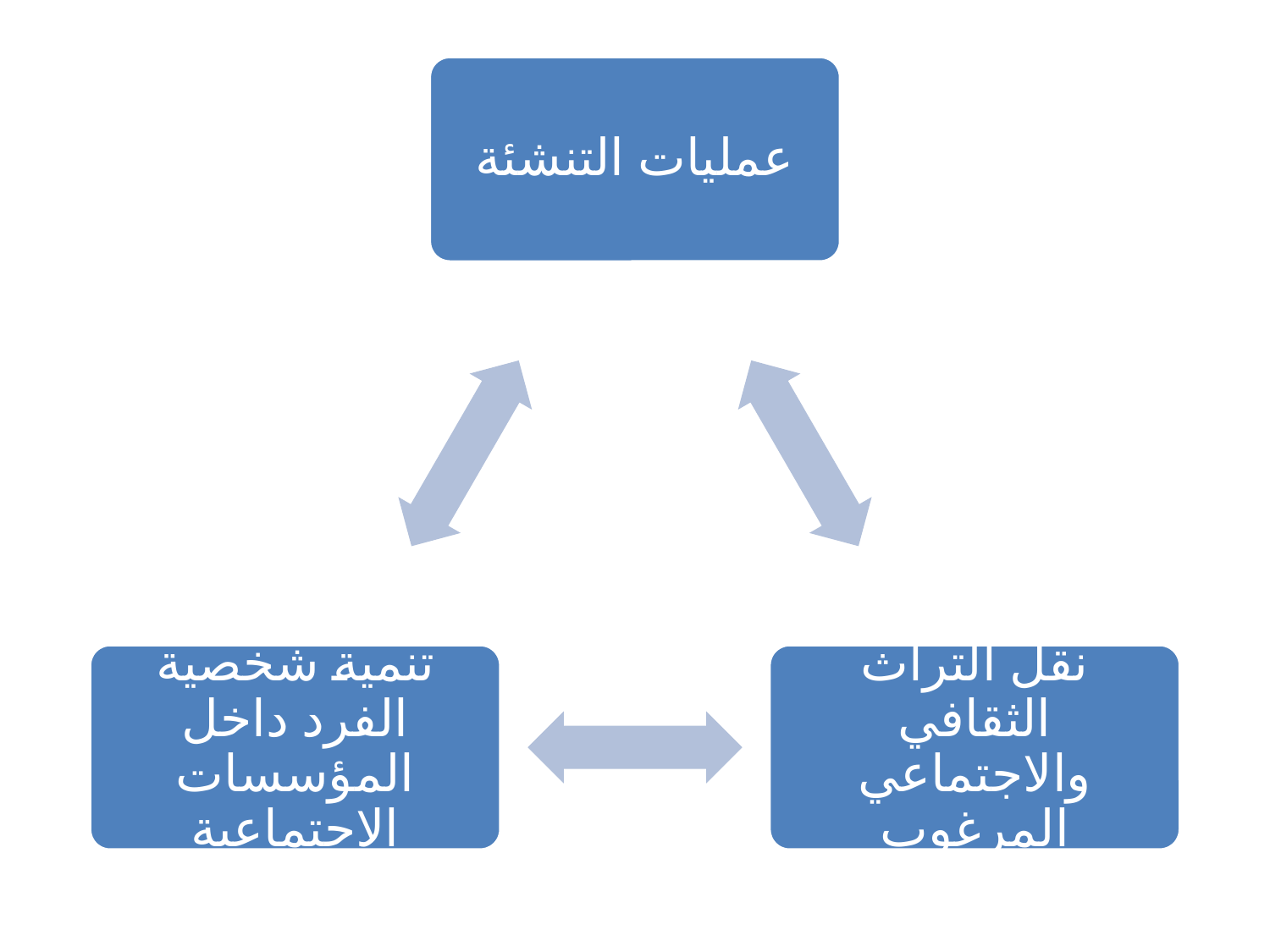

#
عمليات التنشئة

نقل التراث الثقافي والاجتماعي المرغوب

تنمية شخصية الفرد داخل المؤسسات الاجتماعية